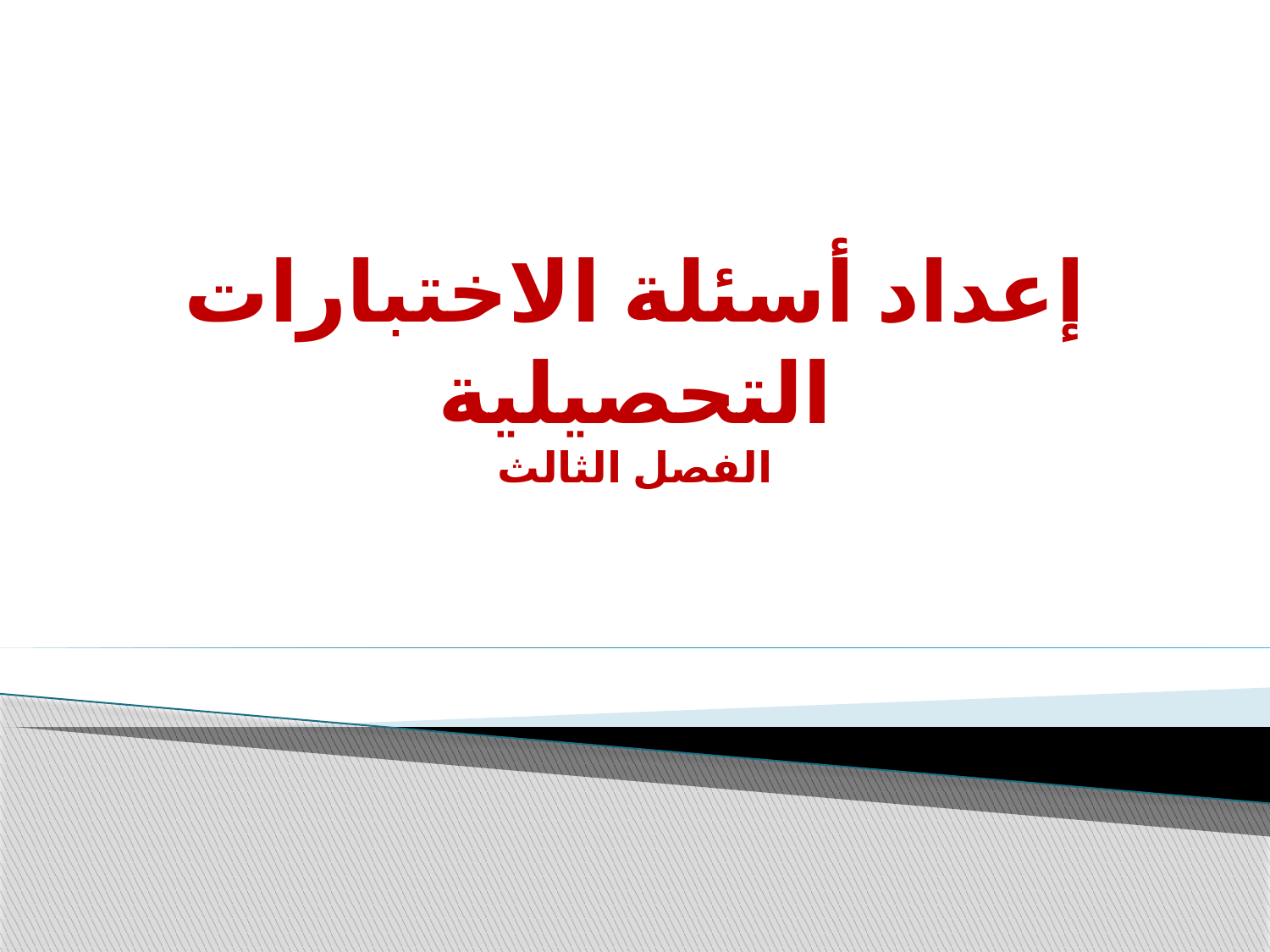

# إعداد أسئلة الاختبارات التحصيلية الفصل الثالث